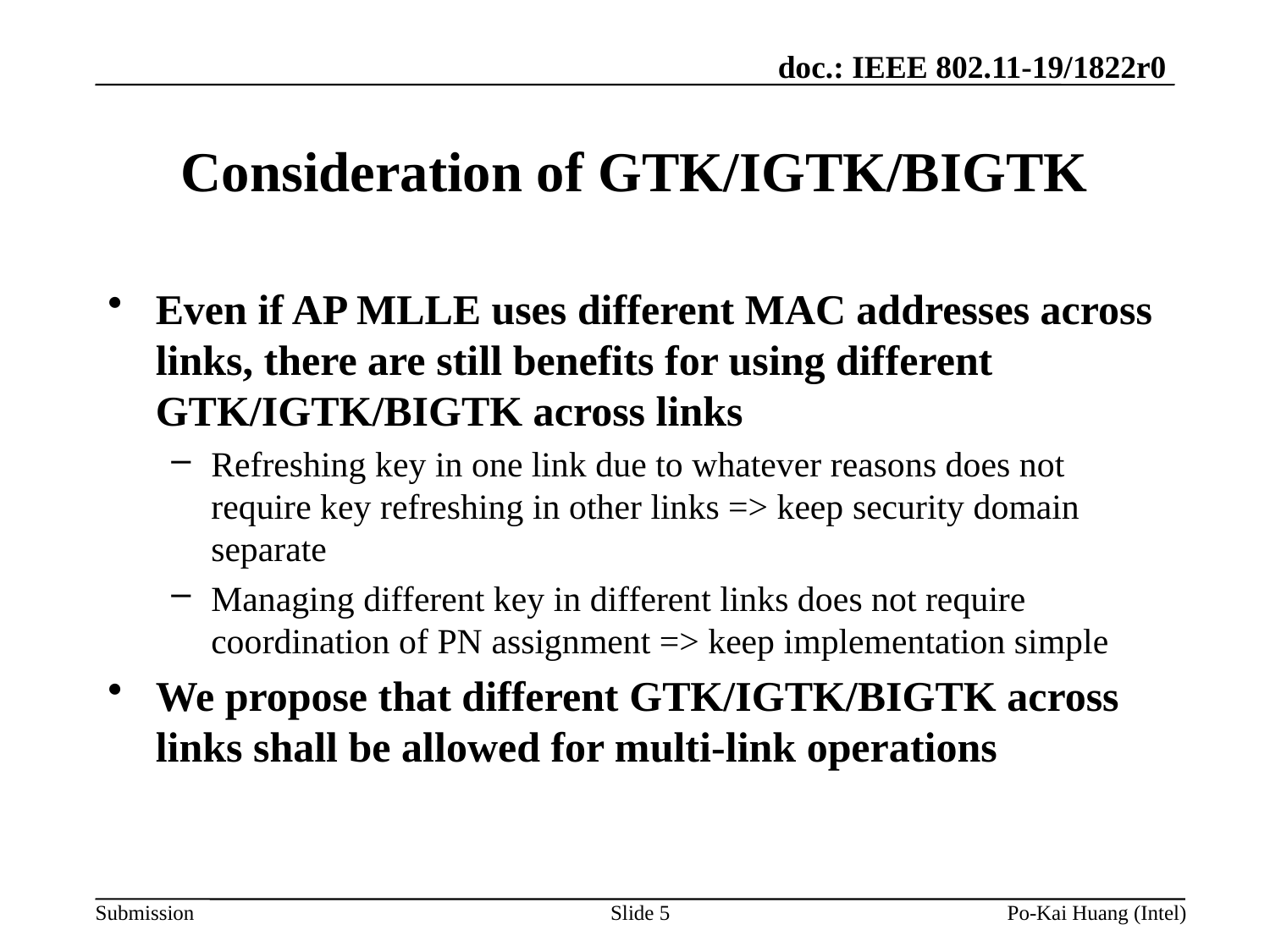

# Consideration of GTK/IGTK/BIGTK
Even if AP MLLE uses different MAC addresses across links, there are still benefits for using different GTK/IGTK/BIGTK across links
Refreshing key in one link due to whatever reasons does not require key refreshing in other links => keep security domain separate
Managing different key in different links does not require coordination of PN assignment => keep implementation simple
We propose that different GTK/IGTK/BIGTK across links shall be allowed for multi-link operations

Slide 5
Po-Kai Huang (Intel)